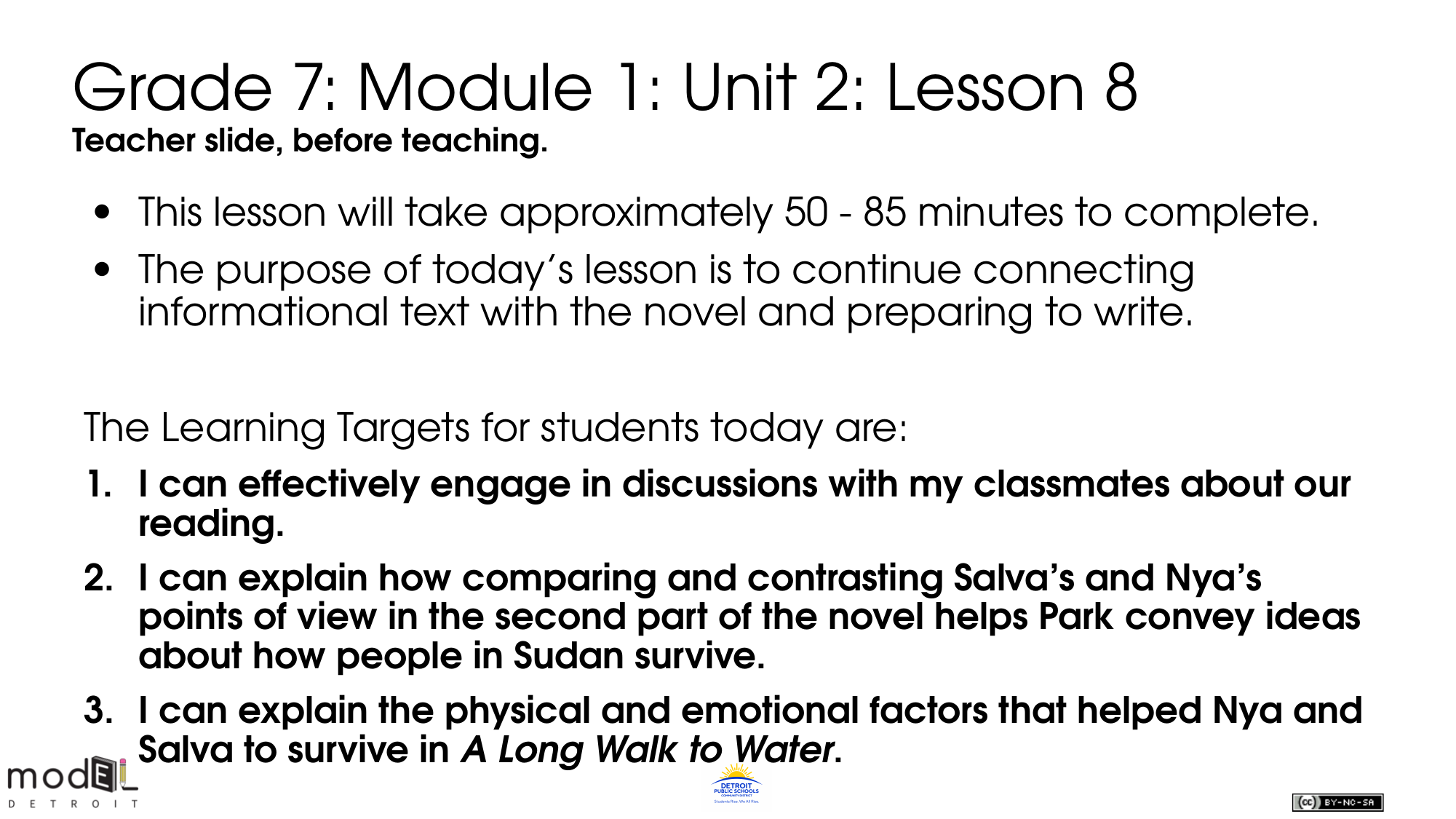

# Grade 7: Module 1: Unit 2: Lesson 8
Teacher slide, before teaching.
This lesson will take approximately 50 - 85 minutes to complete.
The purpose of today’s lesson is to continue connecting informational text with the novel and preparing to write.

The Learning Targets for students today are:
I can effectively engage in discussions with my classmates about our reading.
I can explain how comparing and contrasting Salva’s and Nya’s points of view in the second part of the novel helps Park convey ideas about how people in Sudan survive.
I can explain the physical and emotional factors that helped Nya and Salva to survive in A Long Walk to Water.